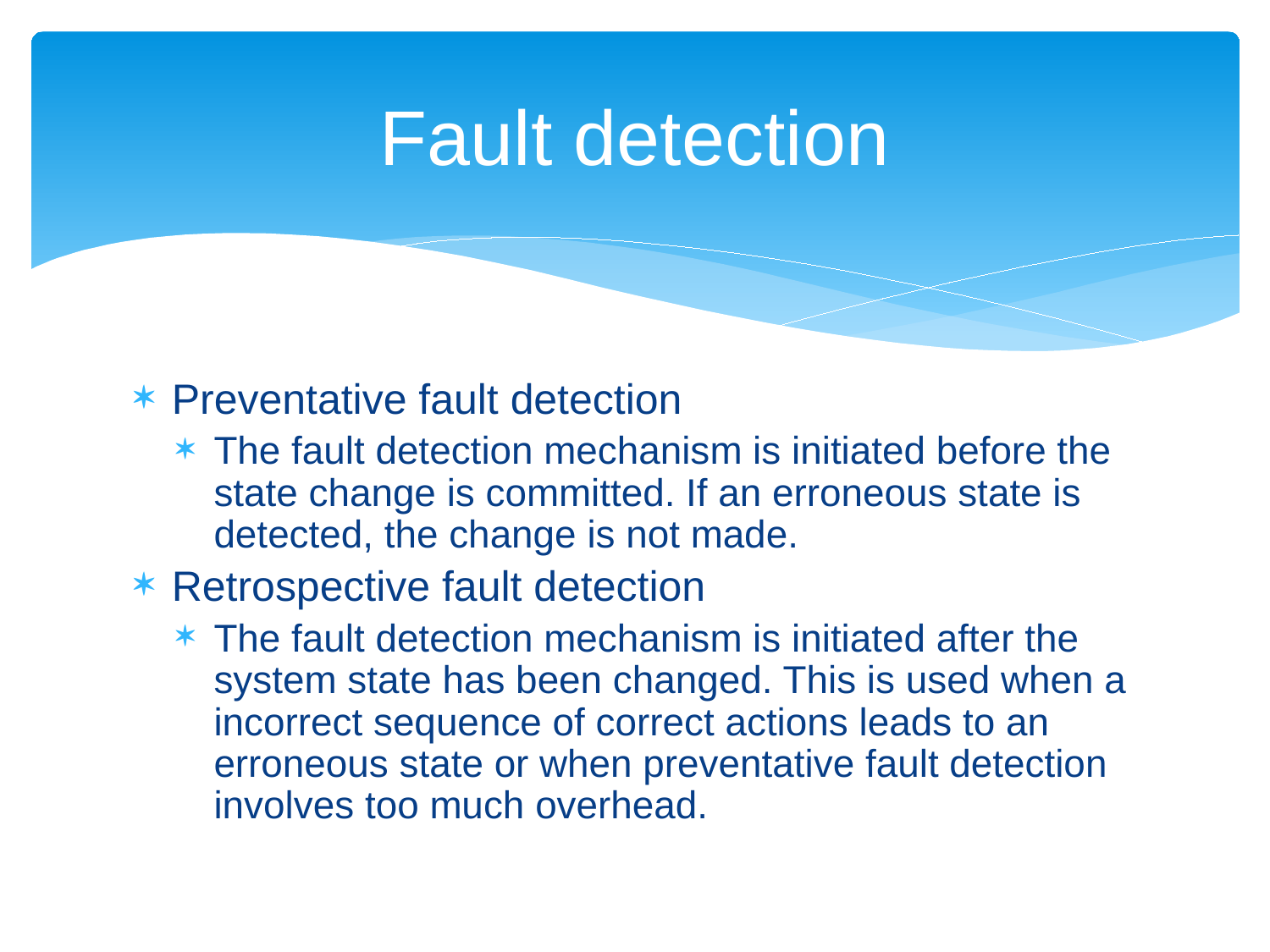

# Fault detection
Preventative fault detection
The fault detection mechanism is initiated before the state change is committed. If an erroneous state is detected, the change is not made.
Retrospective fault detection
The fault detection mechanism is initiated after the system state has been changed. This is used when a incorrect sequence of correct actions leads to an erroneous state or when preventative fault detection involves too much overhead.